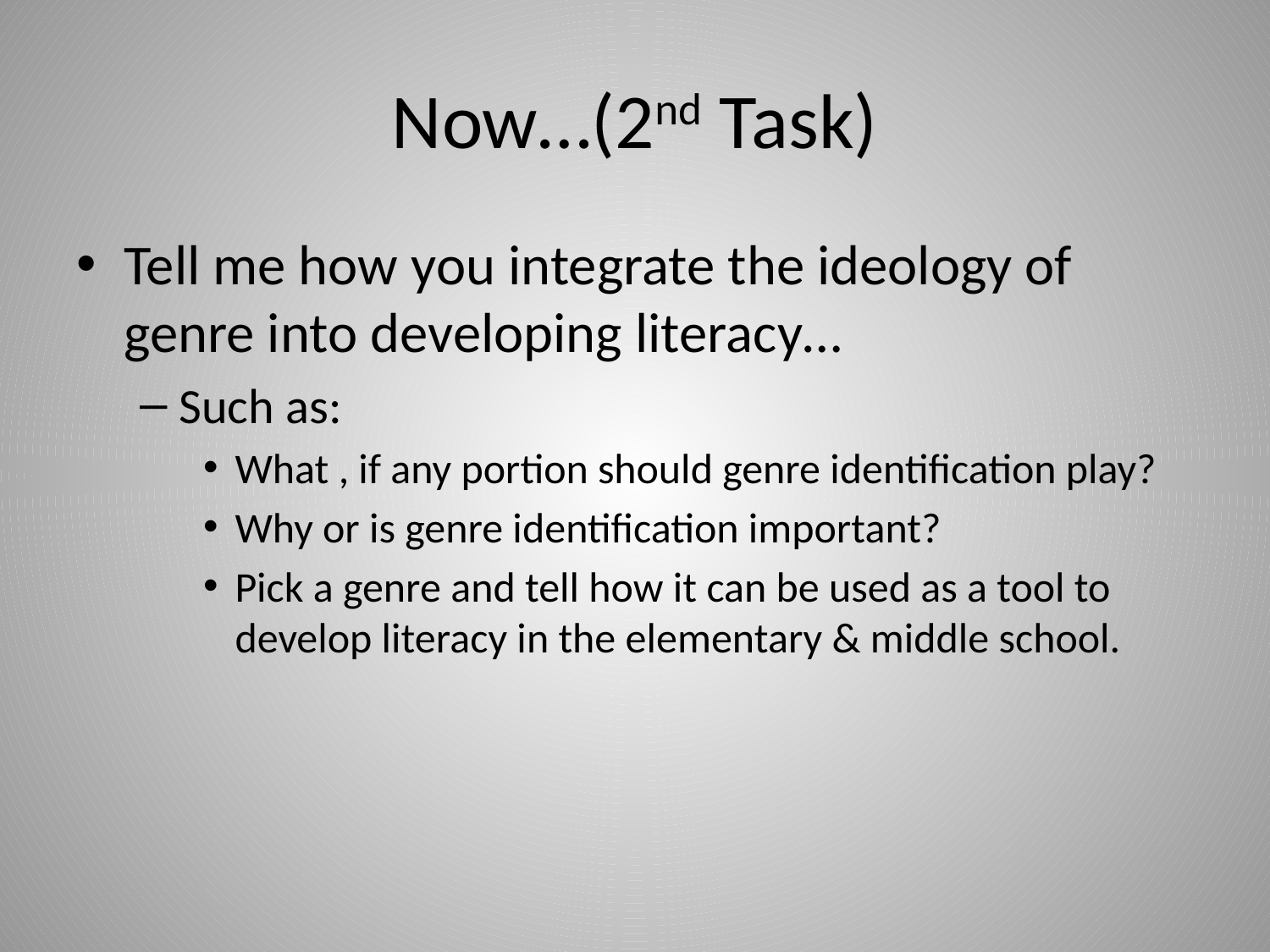

# Now…(2nd Task)
Tell me how you integrate the ideology of genre into developing literacy…
Such as:
What , if any portion should genre identification play?
Why or is genre identification important?
Pick a genre and tell how it can be used as a tool to develop literacy in the elementary & middle school.